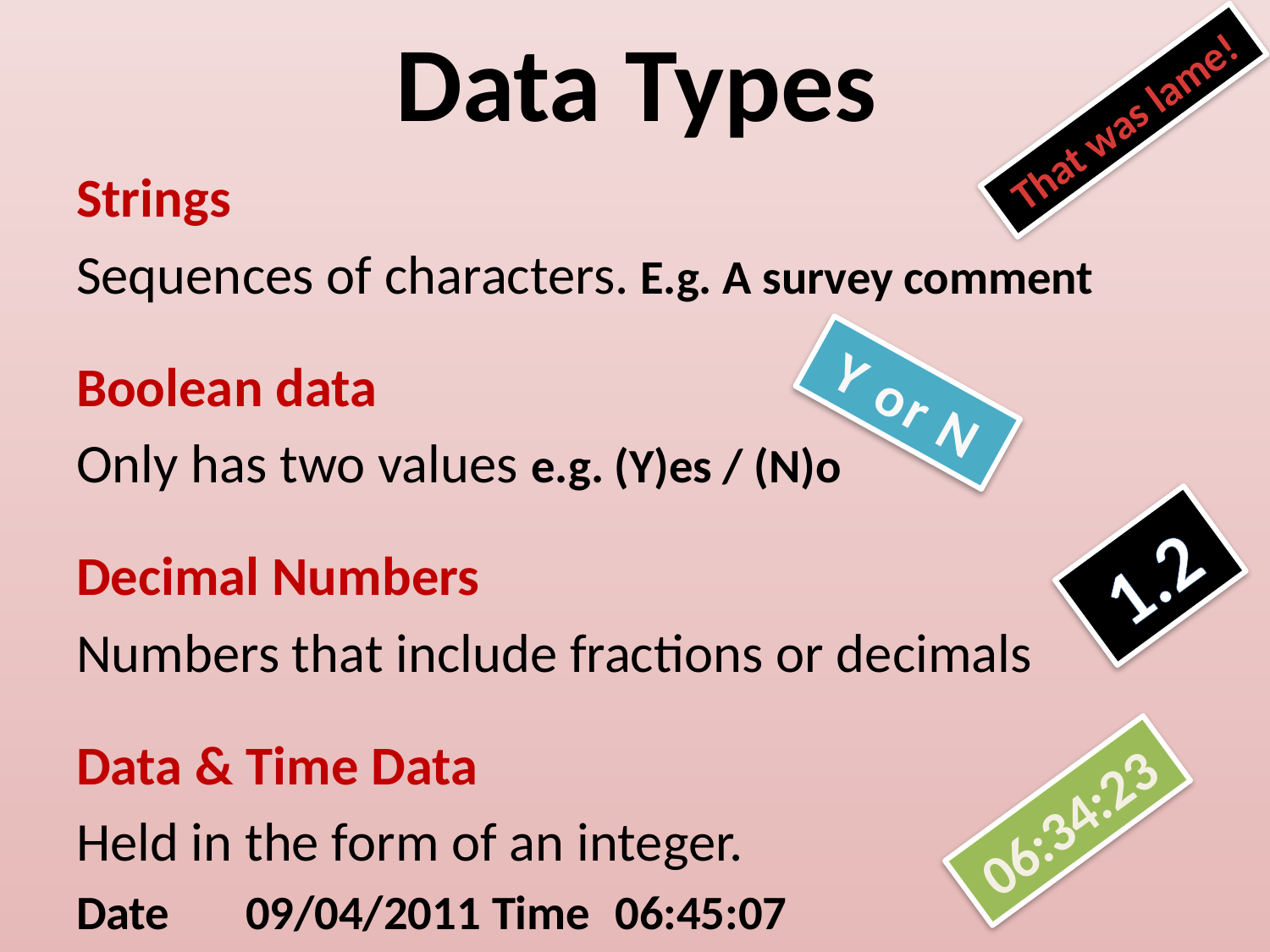

# Data Types
That was lame!
Strings
Sequences of characters. E.g. A survey comment

Boolean data
Only has two values e.g. (Y)es / (N)o

Decimal Numbers
Numbers that include fractions or decimals

Data & Time Data
Held in the form of an integer.
Date	09/04/2011		Time	06:45:07
Y or N
1.2
06:34:23